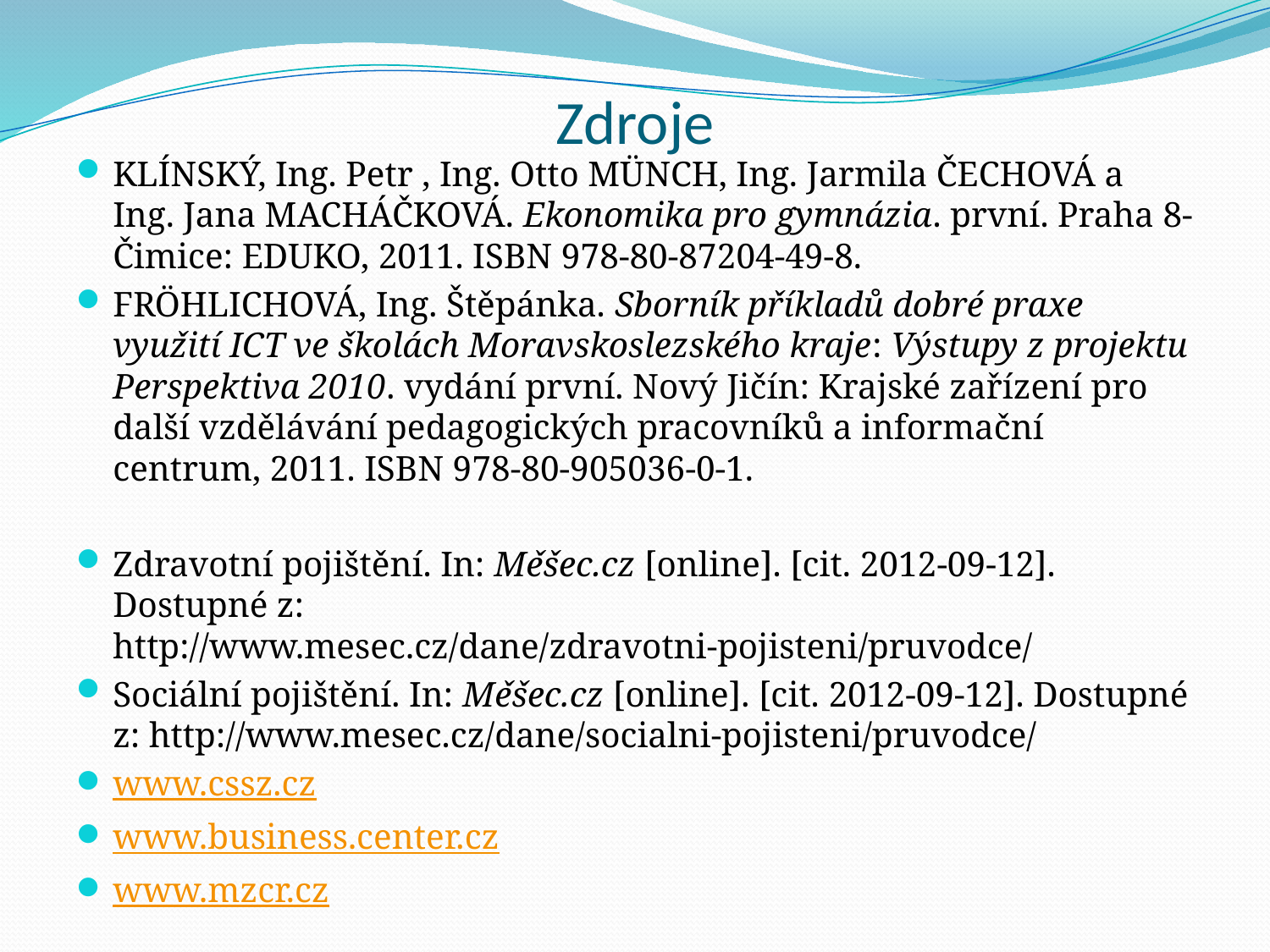

# Zdroje
KLÍNSKÝ, Ing. Petr , Ing. Otto MÜNCH, Ing. Jarmila ČECHOVÁ a Ing. Jana MACHÁČKOVÁ. Ekonomika pro gymnázia. první. Praha 8-Čimice: EDUKO, 2011. ISBN 978-80-87204-49-8.
FRÖHLICHOVÁ, Ing. Štěpánka. Sborník příkladů dobré praxe využití ICT ve školách Moravskoslezského kraje: Výstupy z projektu Perspektiva 2010. vydání první. Nový Jičín: Krajské zařízení pro další vzdělávání pedagogických pracovníků a informační centrum, 2011. ISBN 978-80-905036-0-1.

Zdravotní pojištění. In: Měšec.cz [online]. [cit. 2012-09-12]. Dostupné z: http://www.mesec.cz/dane/zdravotni-pojisteni/pruvodce/
Sociální pojištění. In: Měšec.cz [online]. [cit. 2012-09-12]. Dostupné z: http://www.mesec.cz/dane/socialni-pojisteni/pruvodce/
www.cssz.cz
www.business.center.cz
www.mzcr.cz